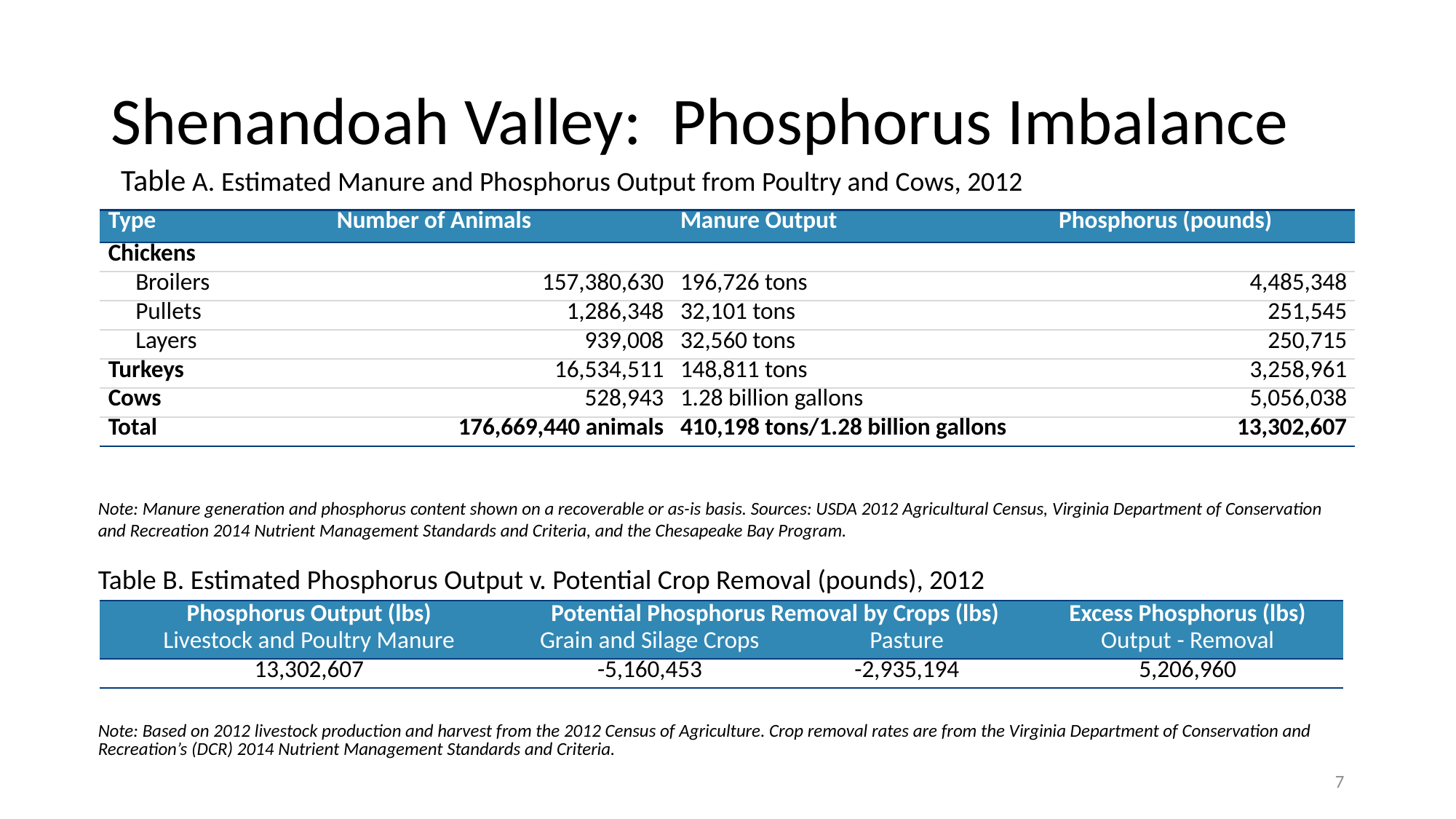

# Shenandoah Valley:  Phosphorus Imbalance
Table A. Estimated Manure and Phosphorus Output from Poultry and Cows, 2012
| Type | Number of Animals | Manure Output | Phosphorus (pounds) |
| --- | --- | --- | --- |
| Chickens |  |  |  |
| Broilers | 157,380,630 | 196,726 tons | 4,485,348 |
| Pullets | 1,286,348 | 32,101 tons | 251,545 |
| Layers | 939,008 | 32,560 tons | 250,715 |
| Turkeys | 16,534,511 | 148,811 tons | 3,258,961 |
| Cows | 528,943 | 1.28 billion gallons | 5,056,038 |
| Total | 176,669,440 animals | 410,198 tons/1.28 billion gallons | 13,302,607 |
Note: Manure generation and phosphorus content shown on a recoverable or as-is basis. Sources: USDA 2012 Agricultural Census, Virginia Department of Conservation and Recreation 2014 Nutrient Management Standards and Criteria, and the Chesapeake Bay Program.
Table B. Estimated Phosphorus Output v. Potential Crop Removal (pounds), 2012
| Phosphorus Output (lbs) | Potential Phosphorus Removal by Crops (lbs) |  | Excess Phosphorus (lbs) |
| --- | --- | --- | --- |
| Livestock and Poultry Manure | Grain and Silage Crops | Pasture | Output - Removal |
| 13,302,607 | -5,160,453 | -2,935,194 | 5,206,960 |
Note: Based on 2012 livestock production and harvest from the 2012 Census of Agriculture. Crop removal rates are from the Virginia Department of Conservation and Recreation’s (DCR) 2014 Nutrient Management Standards and Criteria.
7